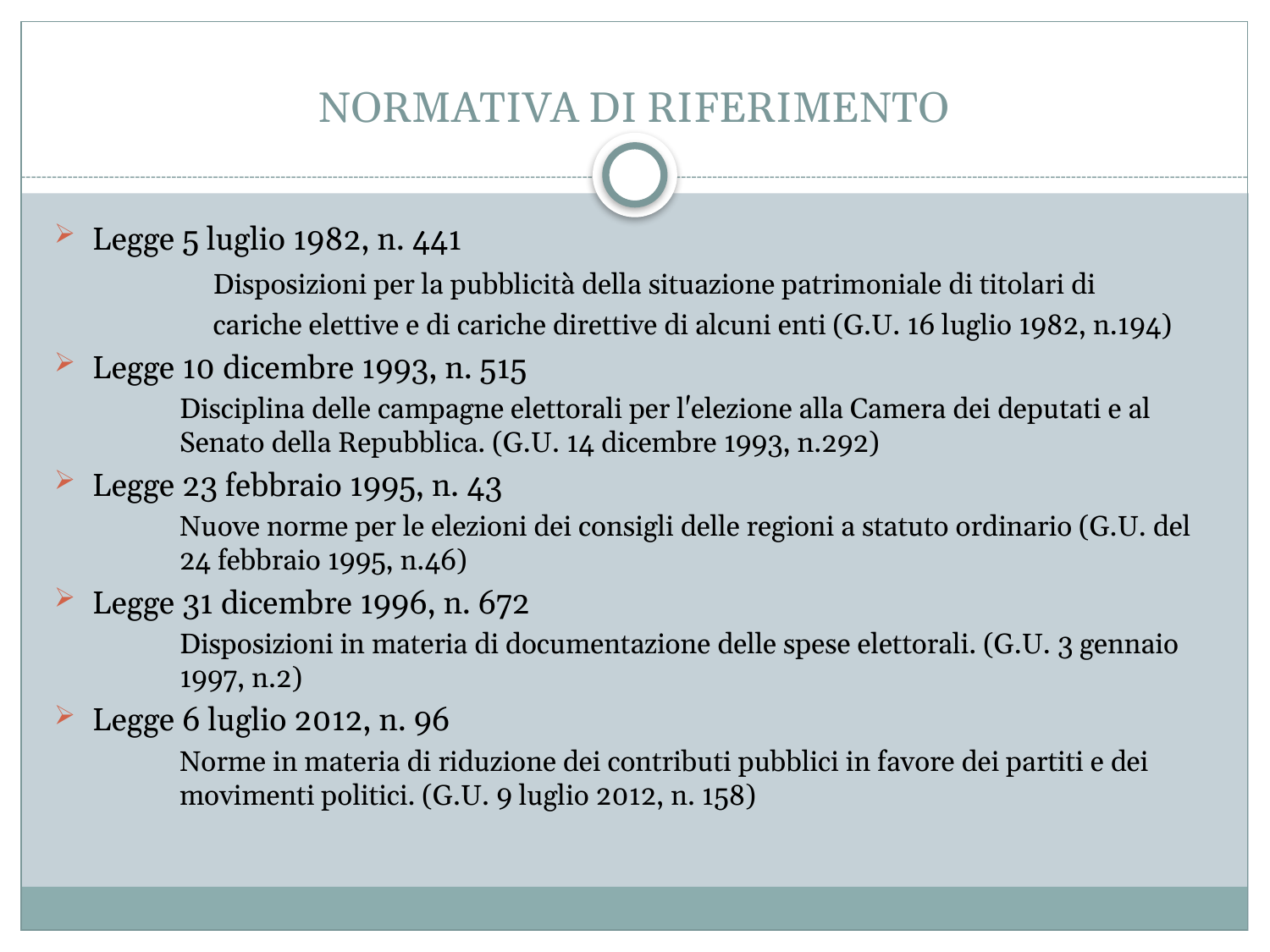

# NORMATIVA DI RIFERIMENTO
Legge 5 luglio 1982, n. 441
	Disposizioni per la pubblicità della situazione patrimoniale di titolari di
	cariche elettive e di cariche direttive di alcuni enti (G.U. 16 luglio 1982, n.194)
Legge 10 dicembre 1993, n. 515
Disciplina delle campagne elettorali per l'elezione alla Camera dei deputati e al Senato della Repubblica. (G.U. 14 dicembre 1993, n.292)
Legge 23 febbraio 1995, n. 43
Nuove norme per le elezioni dei consigli delle regioni a statuto ordinario (G.U. del 24 febbraio 1995, n.46)
Legge 31 dicembre 1996, n. 672
Disposizioni in materia di documentazione delle spese elettorali. (G.U. 3 gennaio 1997, n.2)
Legge 6 luglio 2012, n. 96
Norme in materia di riduzione dei contributi pubblici in favore dei partiti e dei movimenti politici. (G.U. 9 luglio 2012, n. 158)